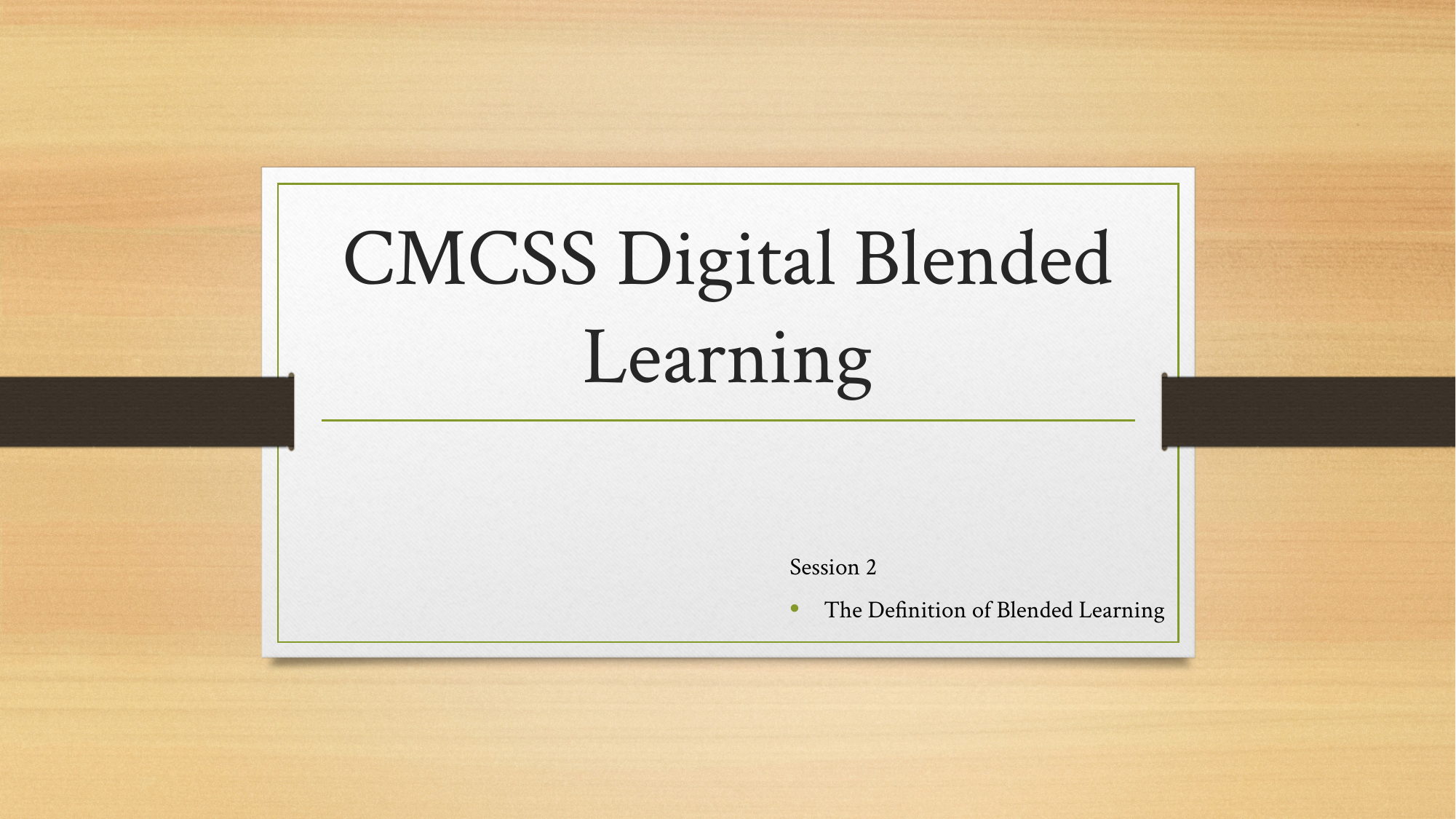

# CMCSS Digital Blended Learning
Session 2
The Definition of Blended Learning